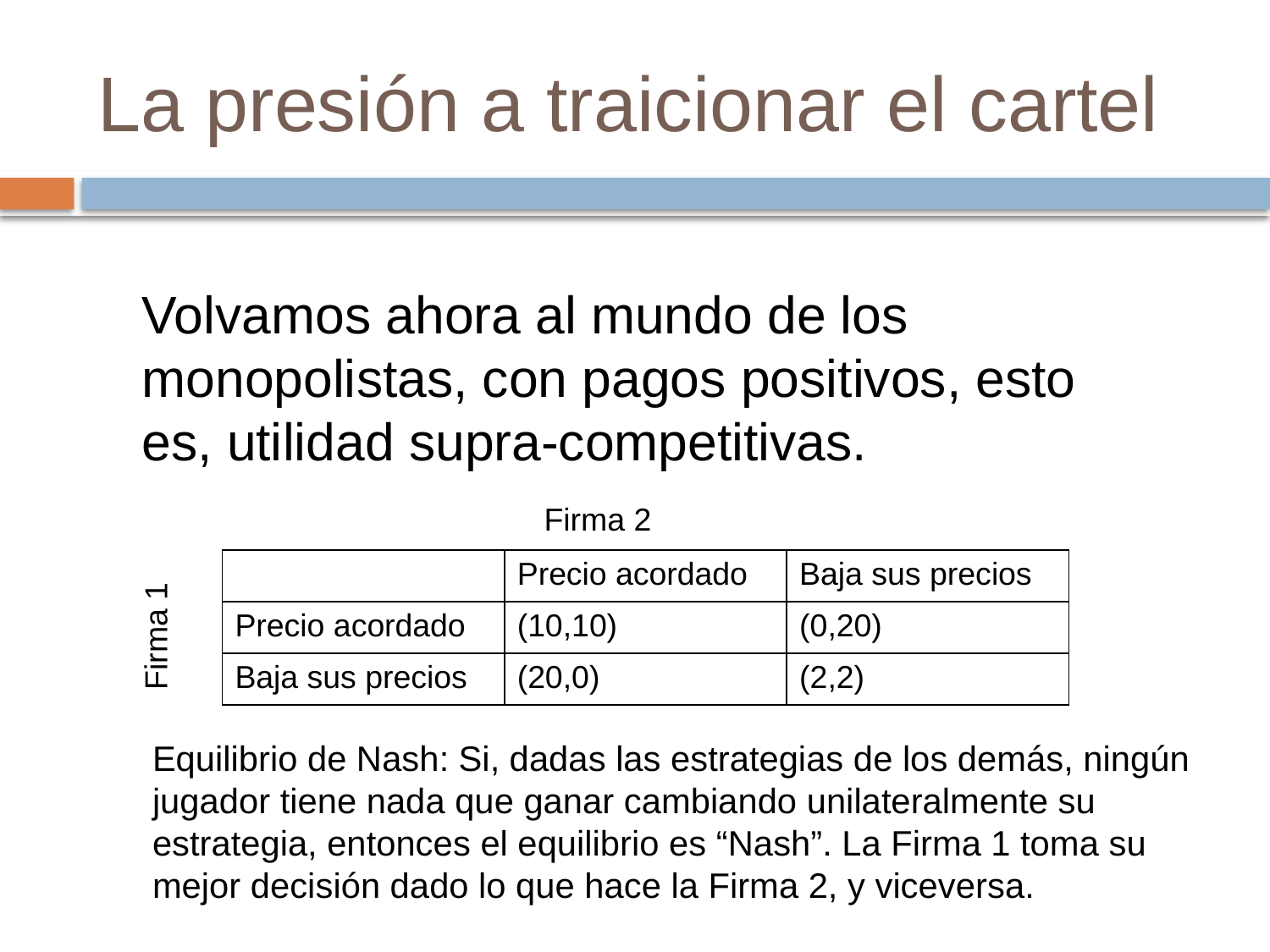

# La presión a traicionar el cartel
Volvamos ahora al mundo de los monopolistas, con pagos positivos, esto es, utilidad supra-competitivas.

Firma 2
|  | Precio acordado | Baja sus precios |
| --- | --- | --- |
| Precio acordado | (10,10) | (0,20) |
| Baja sus precios | (20,0) | (2,2) |
Firma 1
Equilibrio de Nash: Si, dadas las estrategias de los demás, ningún jugador tiene nada que ganar cambiando unilateralmente su estrategia, entonces el equilibrio es “Nash”. La Firma 1 toma su mejor decisión dado lo que hace la Firma 2, y viceversa.